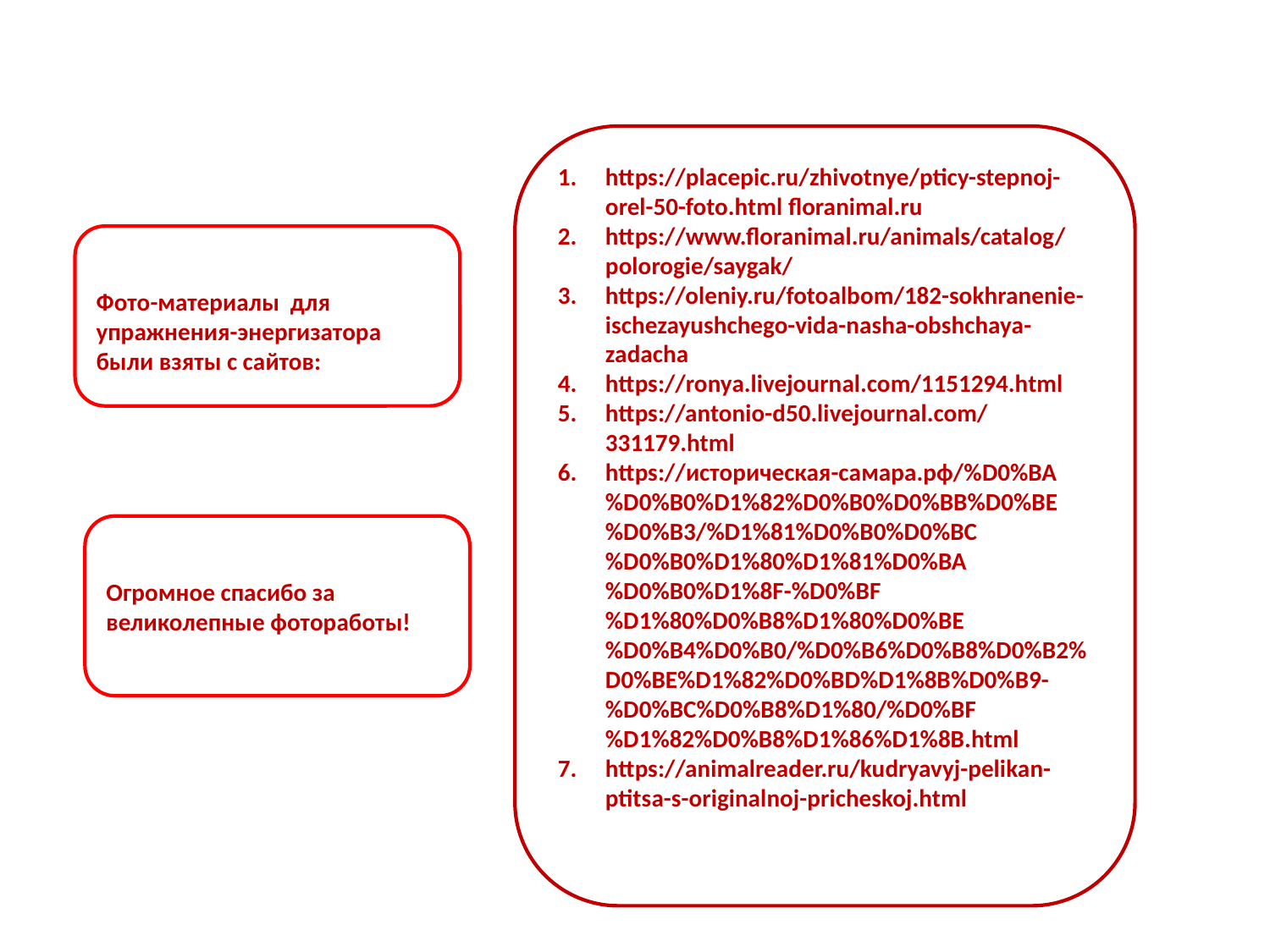

https://placepic.ru/zhivotnye/pticy-stepnoj-orel-50-foto.html floranimal.ru
https://www.floranimal.ru/animals/catalog/polorogie/saygak/
https://oleniy.ru/fotoalbom/182-sokhranenie-ischezayushchego-vida-nasha-obshchaya-zadacha
https://ronya.livejournal.com/1151294.html
https://antonio-d50.livejournal.com/331179.html
https://историческая-самара.рф/%D0%BA%D0%B0%D1%82%D0%B0%D0%BB%D0%BE%D0%B3/%D1%81%D0%B0%D0%BC%D0%B0%D1%80%D1%81%D0%BA%D0%B0%D1%8F-%D0%BF%D1%80%D0%B8%D1%80%D0%BE%D0%B4%D0%B0/%D0%B6%D0%B8%D0%B2%D0%BE%D1%82%D0%BD%D1%8B%D0%B9-%D0%BC%D0%B8%D1%80/%D0%BF%D1%82%D0%B8%D1%86%D1%8B.html
https://animalreader.ru/kudryavyj-pelikan-ptitsa-s-originalnoj-pricheskoj.html

Фото-материалы  для упражнения-энергизатора были взяты с сайтов:
Огромное спасибо за великолепные фотоработы!